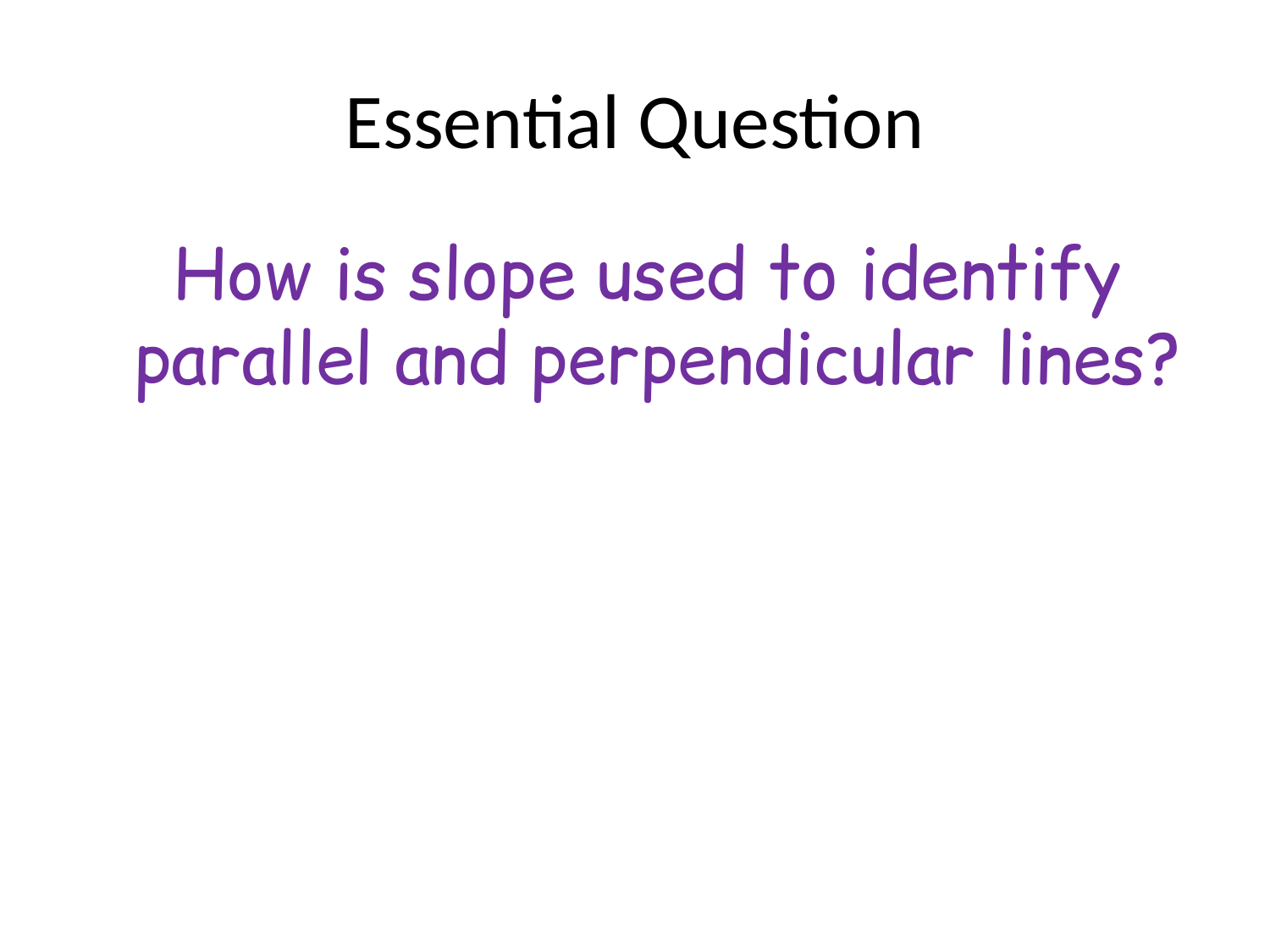

# Essential Question
  How is slope used to identify parallel and perpendicular lines?